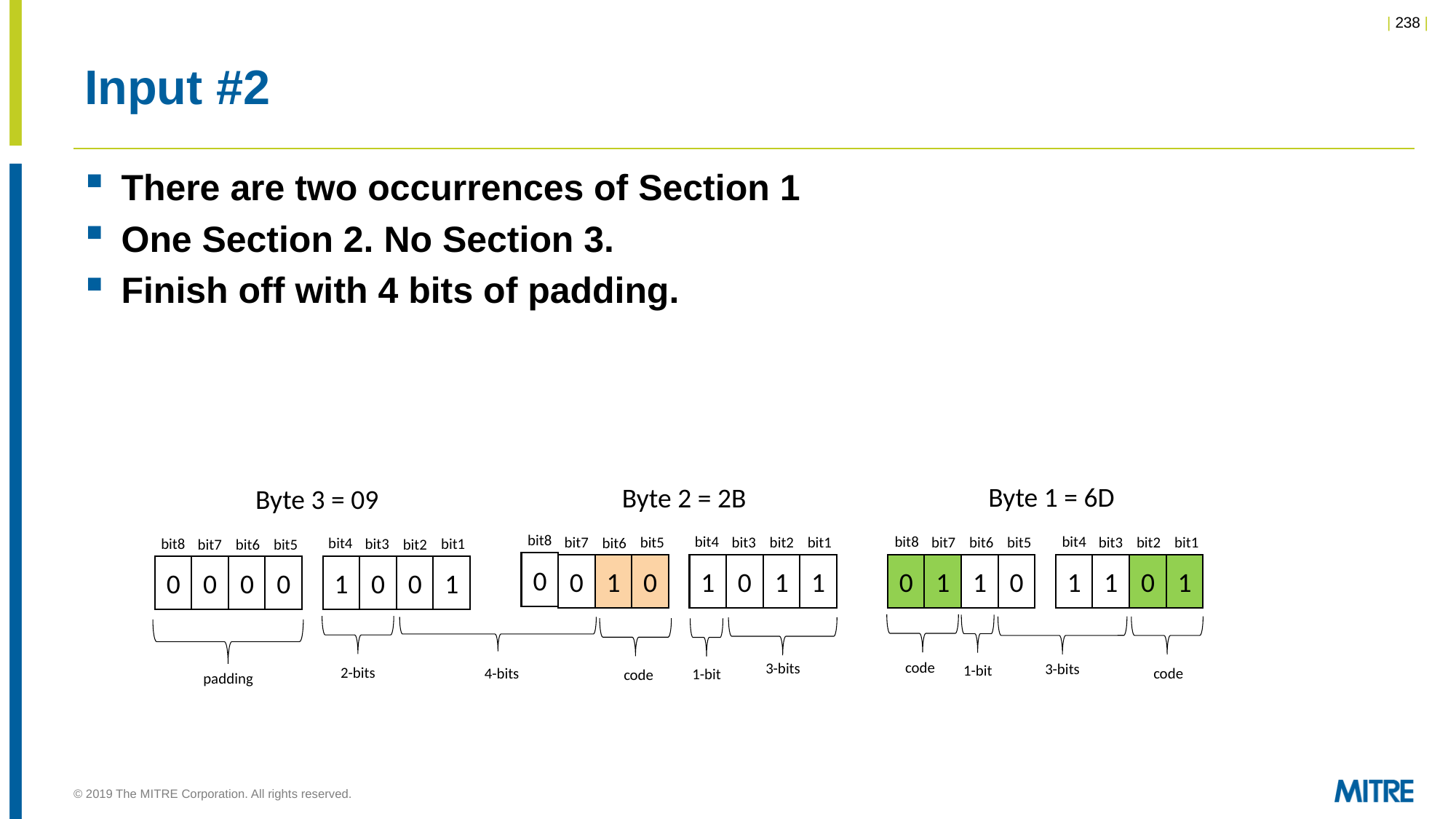

# Input #2
There are two occurrences of Section 1
One Section 2. No Section 3.
Finish off with 4 bits of padding.

Byte 1 = 6D
Byte 2 = 2B
Byte 3 = 09
bit8
bit4
bit8
bit4
bit3
bit1
bit7
bit5
bit2
bit3
bit1
bit6
bit7
bit5
bit2
bit6
bit4
bit8
bit3
bit1
bit7
bit5
bit2
bit6

0
1
1
0
1
1
0
0
1
0
1
0
1
1
1
0
1
0
0
0
1
0
0
0

code
3-bits
3-bits
1-bit
2-bits
code
4-bits
1-bit
code
padding
© 2019 The MITRE Corporation. All rights reserved.